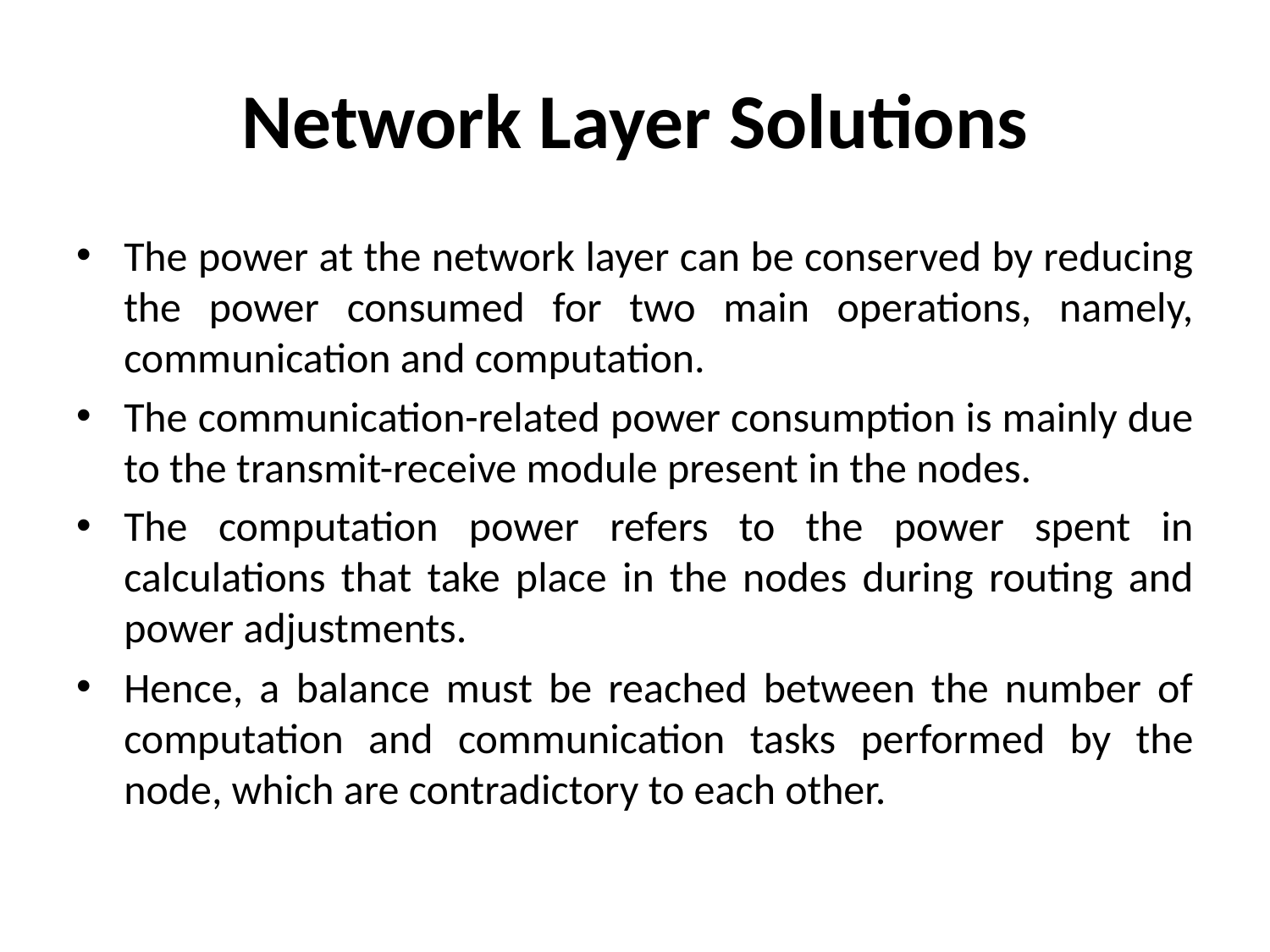

# Network Layer Solutions
The power at the network layer can be conserved by reducing the power consumed for two main operations, namely, communication and computation.
The communication-related power consumption is mainly due to the transmit-receive module present in the nodes.
The computation power refers to the power spent in calculations that take place in the nodes during routing and power adjustments.
Hence, a balance must be reached between the number of computation and communication tasks performed by the node, which are contradictory to each other.